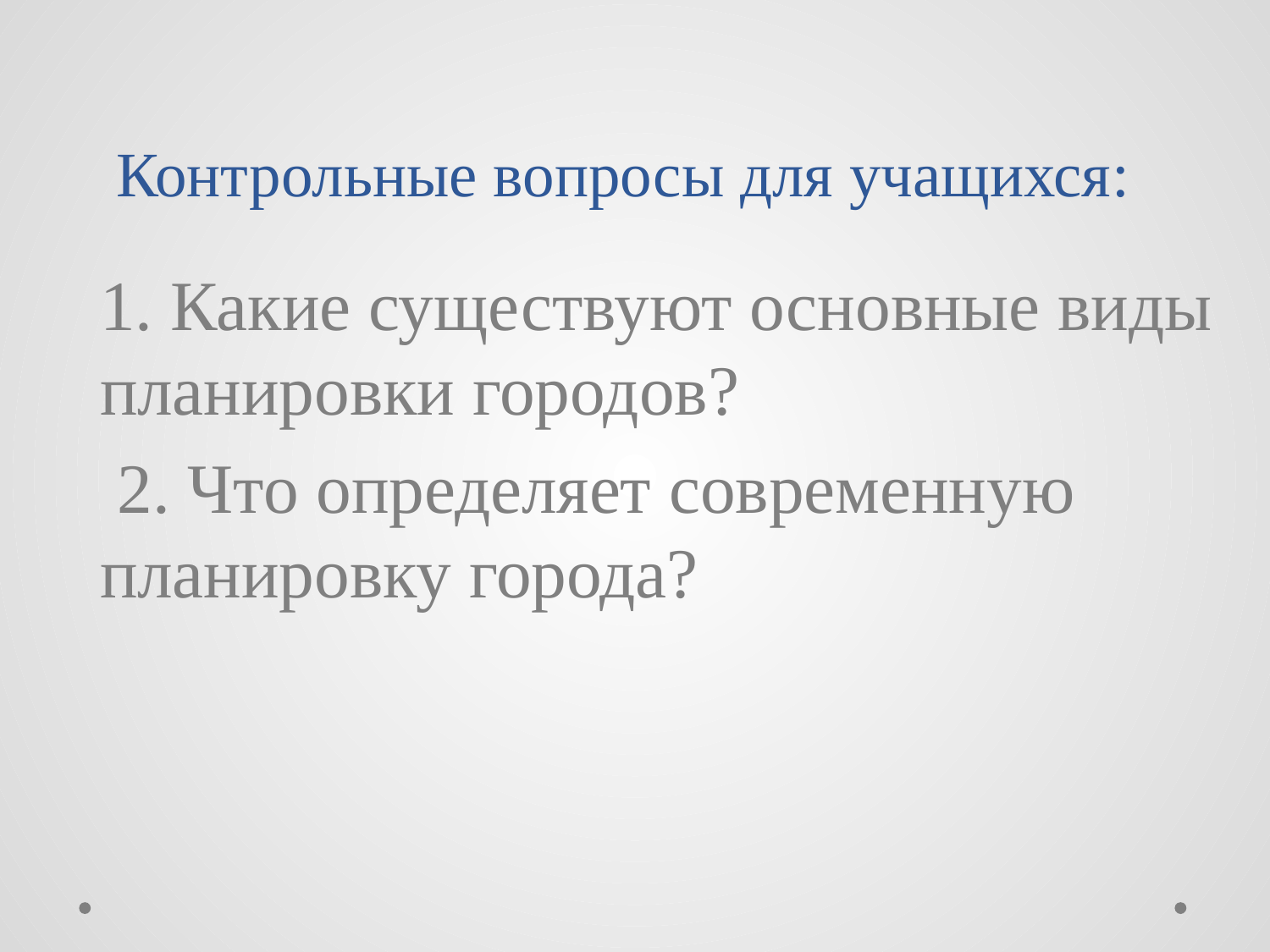

# Контрольные вопросы для учащихся:
1. Какие существуют основные виды планировки городов?
 2. Что определяет современную планировку города?